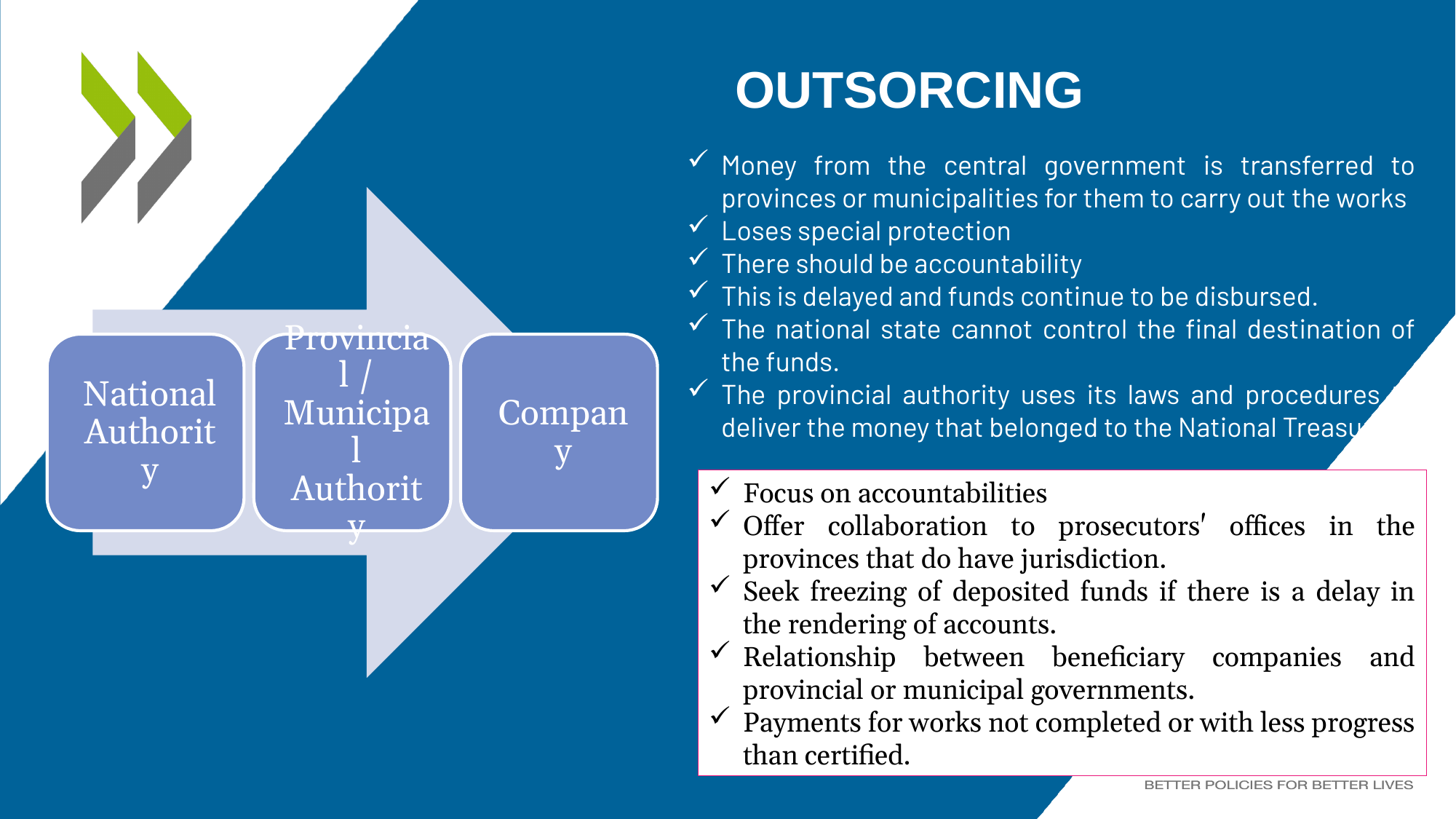

# outsorcing
Money from the central government is transferred to provinces or municipalities for them to carry out the works
Loses special protection
There should be accountability
This is delayed and funds continue to be disbursed.
The national state cannot control the final destination of the funds.
The provincial authority uses its laws and procedures to deliver the money that belonged to the National Treasury.
National Authority
Provincial / Municipal Authority
Company
Focus on accountabilities
Offer collaboration to prosecutors' offices in the provinces that do have jurisdiction.
Seek freezing of deposited funds if there is a delay in the rendering of accounts.
Relationship between beneficiary companies and provincial or municipal governments.
Payments for works not completed or with less progress than certified.